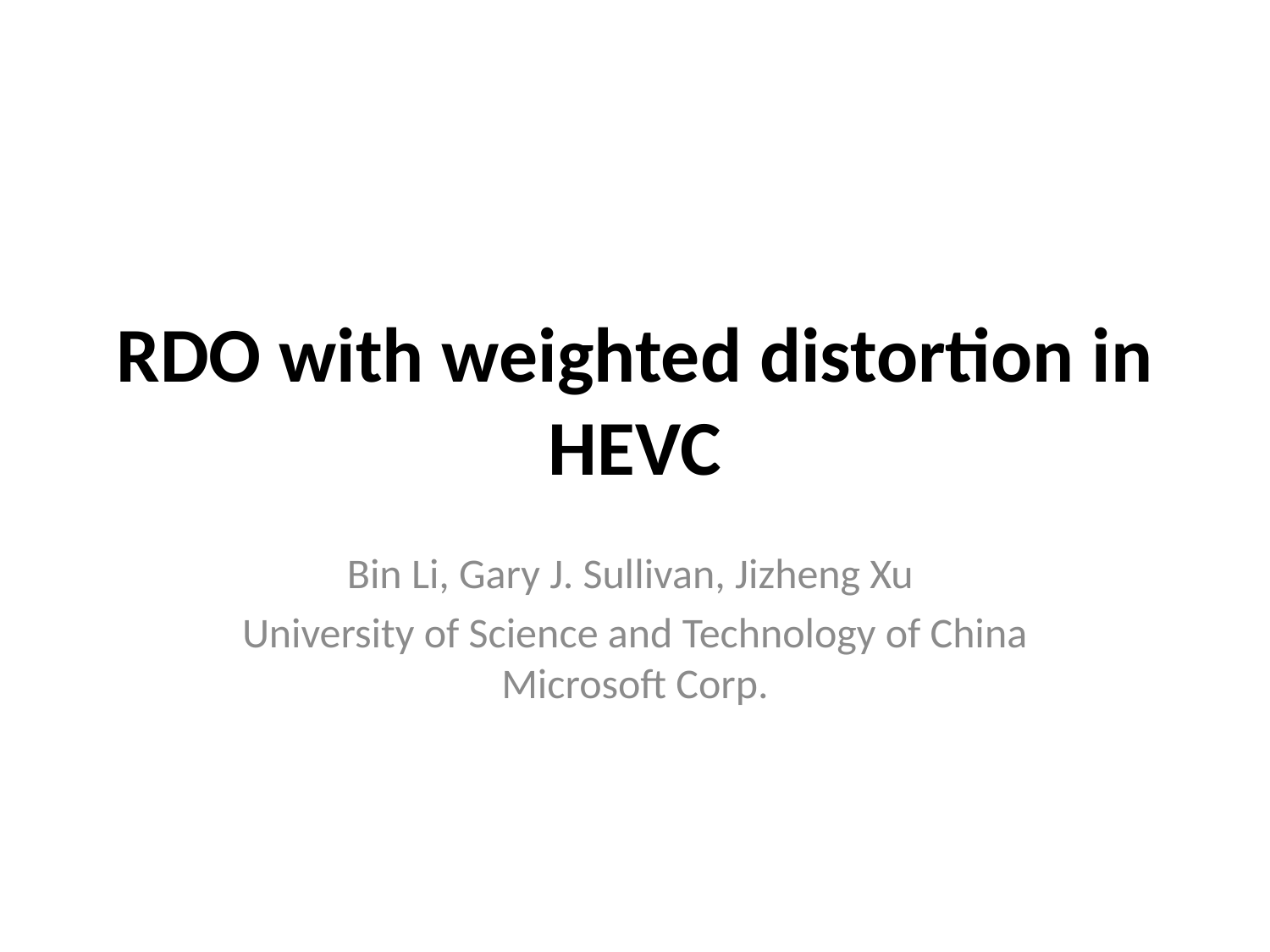

# RDO with weighted distortion in HEVC
Bin Li, Gary J. Sullivan, Jizheng Xu
University of Science and Technology of China
Microsoft Corp.